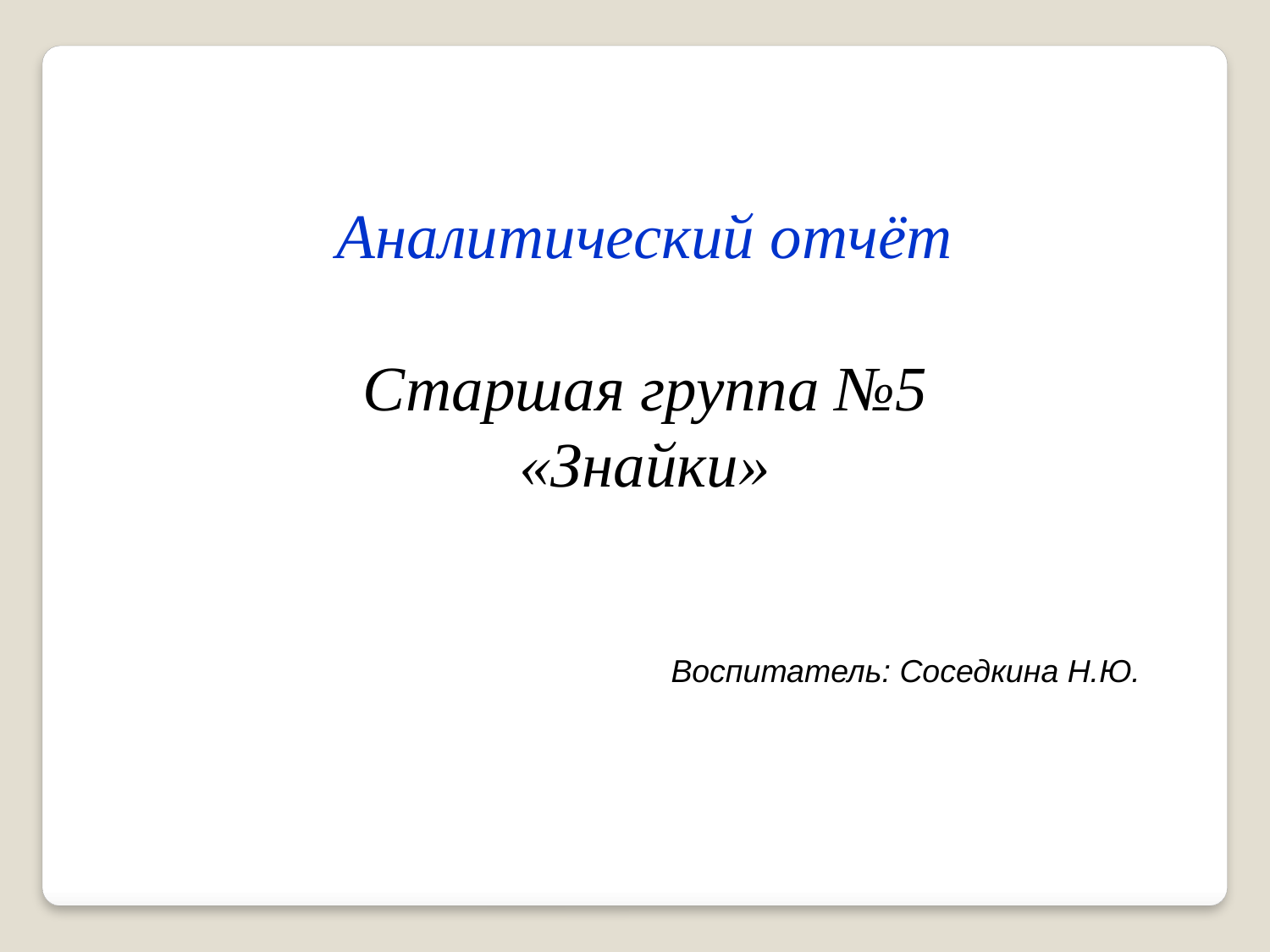

Аналитический отчёт
Старшая группа №5
«Знайки»

Воспитатель: Соседкина Н.Ю.